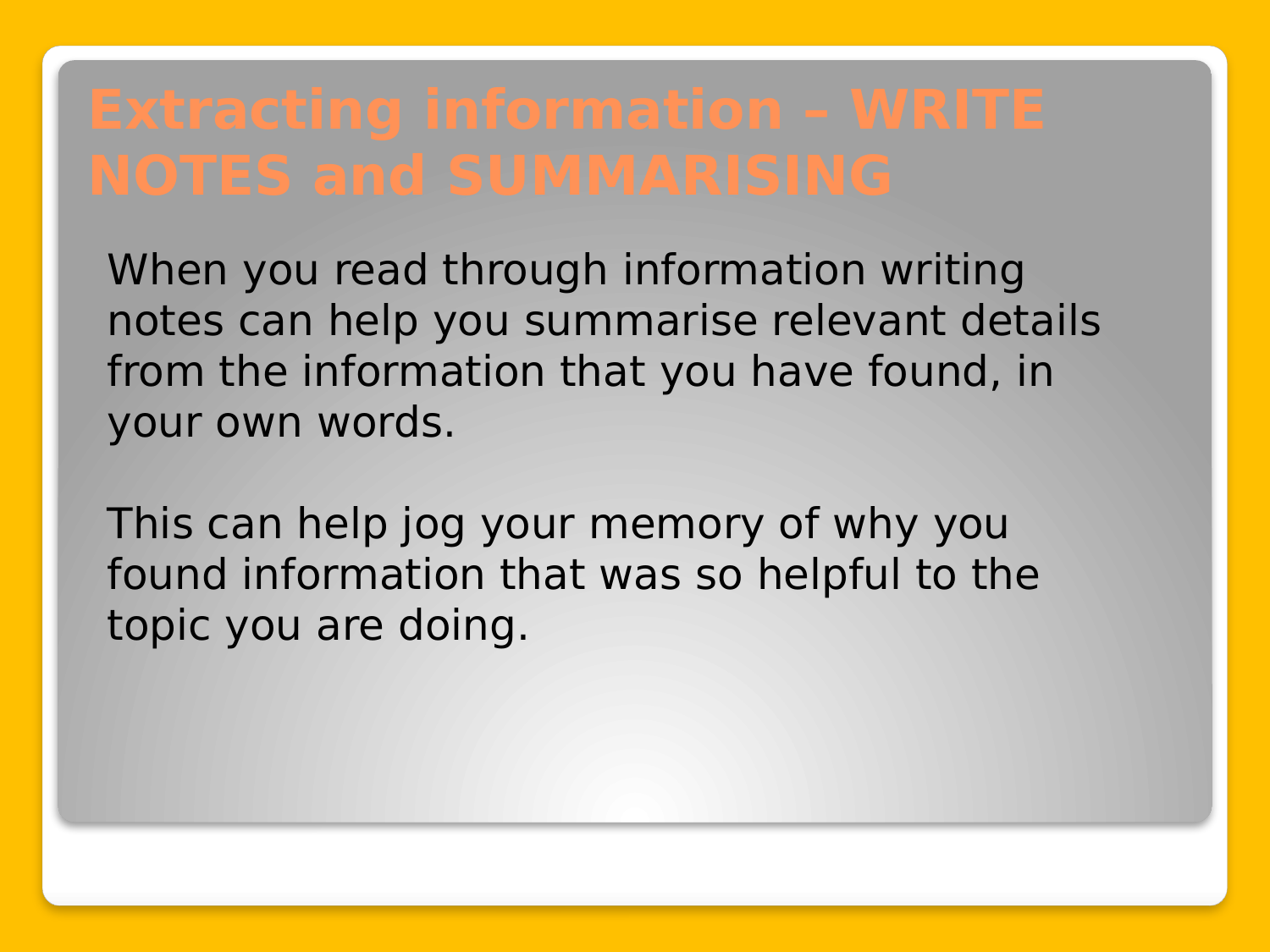

# Extracting information – WRITE NOTES and SUMMARISING
When you read through information writing notes can help you summarise relevant details from the information that you have found, in your own words.

This can help jog your memory of why you found information that was so helpful to the topic you are doing.